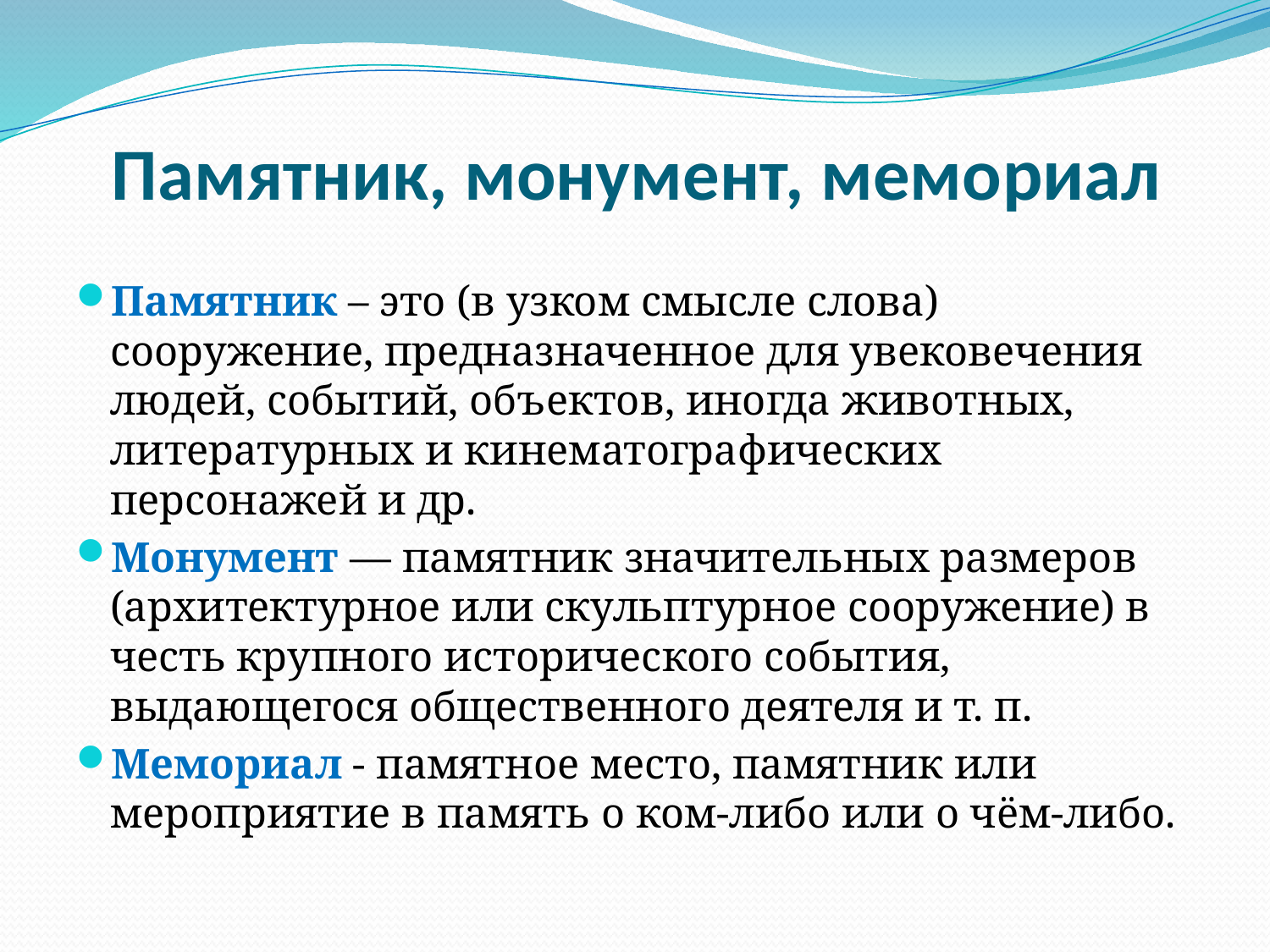

Памятник, монумент, мемориал
Памятник – это (в узком смысле слова) сооружение, предназначенное для увековечения людей, событий, объектов, иногда животных, литературных и кинематографических персонажей и др.
Монумент — памятник значительных размеров (архитектурное или скульптурное сооружение) в честь крупного исторического события, выдающегося общественного деятеля и т. п.
Мемориал - памятное место, памятник или мероприятие в память о ком-либо или о чём-либо.